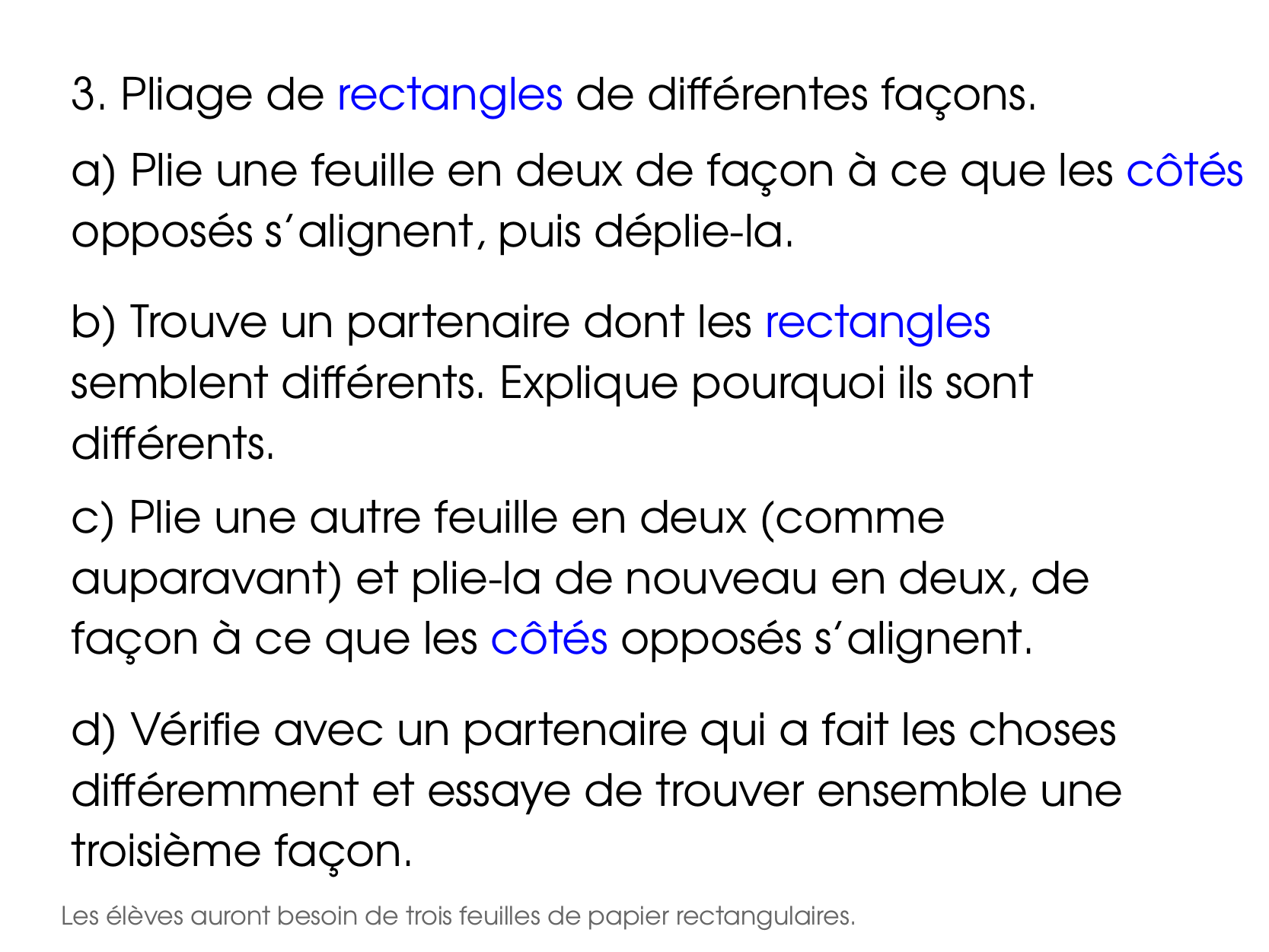

3. Pliage de rectangles de différentes façons.
a) Plie une feuille en deux de façon à ce que les côtés opposés s’alignent, puis déplie-la.
b) Trouve un partenaire dont les rectangles semblent différents. Explique pourquoi ils sont différents.
c) Plie une autre feuille en deux (comme auparavant) et plie-la de nouveau en deux, de façon à ce que les côtés opposés s’alignent.
d) Vérifie avec un partenaire qui a fait les choses différemment et essaye de trouver ensemble une troisième façon.
Les élèves auront besoin de trois feuilles de papier rectangulaires.